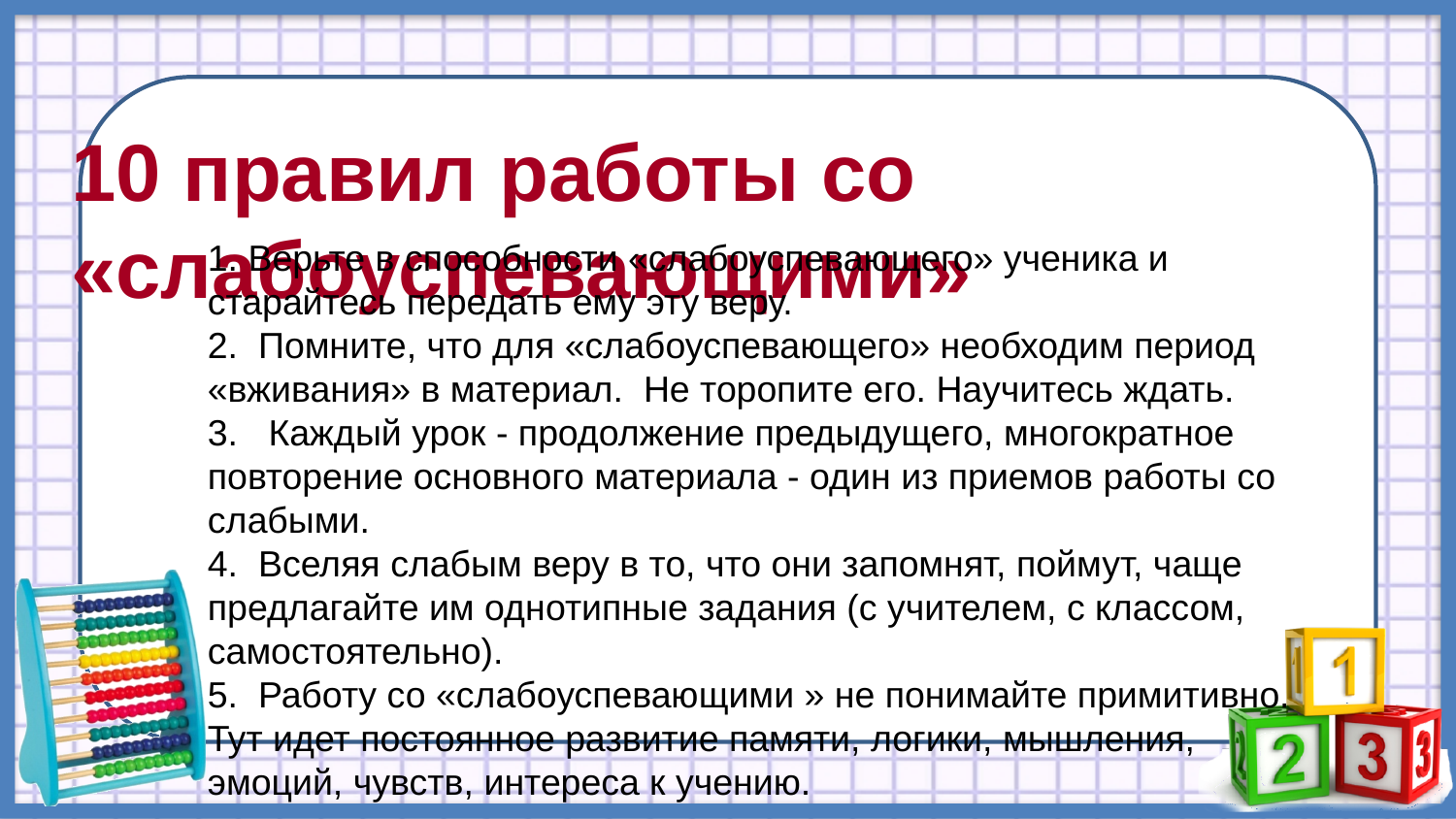

10 правил работы со «слабоуспевающими»
1. Верьте в способности «слабоуспевающего» ученика и старайтесь передать ему эту веру.
2.  Помните, что для «слабоуспевающего» необходим период «вживания» в материал.  Не торопите его. Научитесь ждать.
3.   Каждый урок - продолжение предыдущего, многократное
повторение основного материала - один из приемов работы со слабыми.
4.  Вселяя слабым веру в то, что они запомнят, поймут, чаще предлагайте им однотипные задания (с учителем, с классом, самостоятельно).
5.  Работу со «слабоуспевающими » не понимайте примитивно. Тут идет постоянное развитие памяти, логики, мышления, эмоций, чувств, интереса к учению.